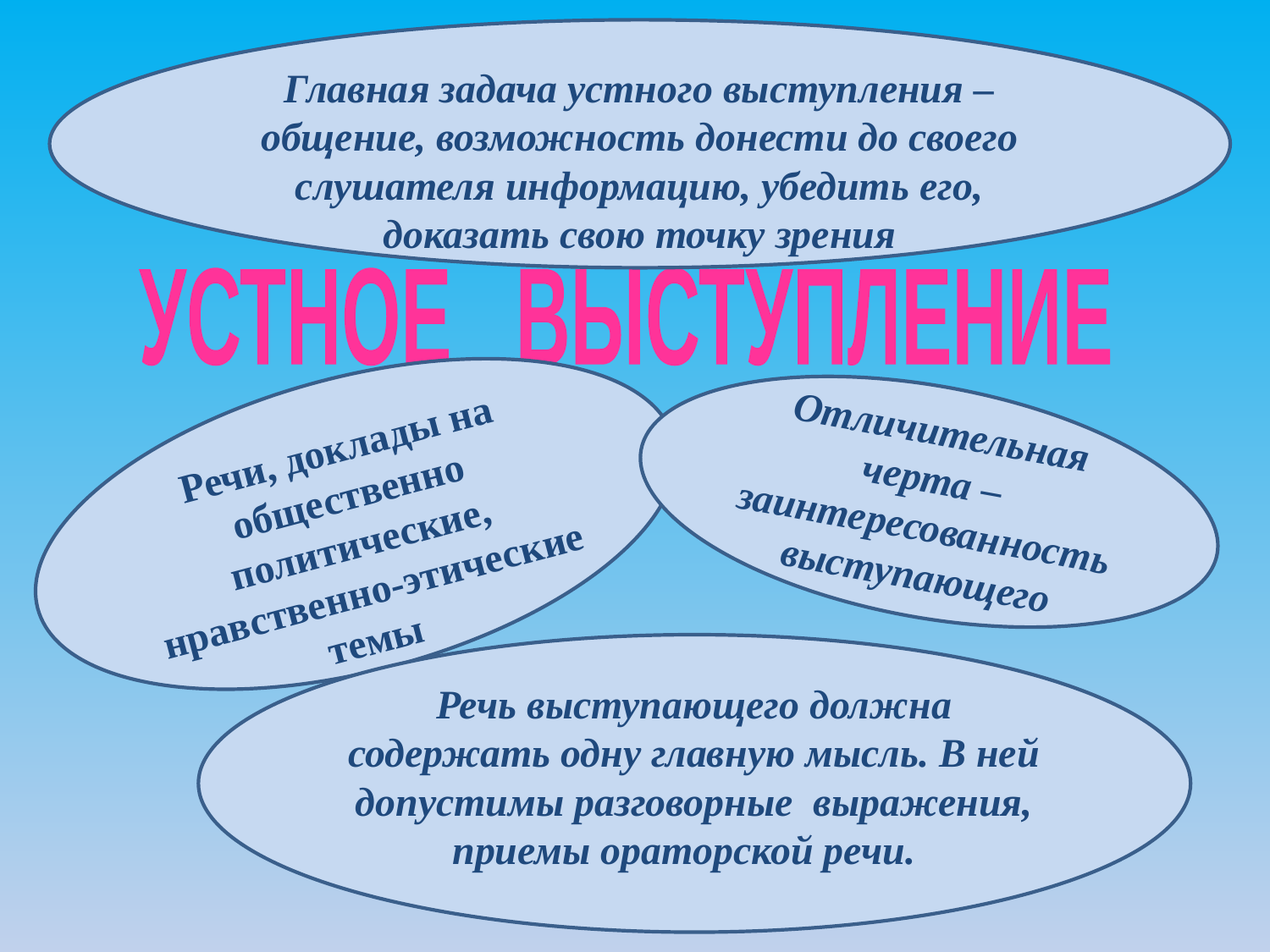

Главная задача устного выступления – общение, возможность донести до своего слушателя информацию, убедить его, доказать свою точку зрения
УСТНОЕ   ВЫСТУПЛЕНИЕ
Речи, доклады на общественно политические, нравственно-этические темы
Отличительная черта – заинтересованность выступающего
Речь выступающего должна содержать одну главную мысль. В ней допустимы разговорные  выражения, приемы ораторской речи.